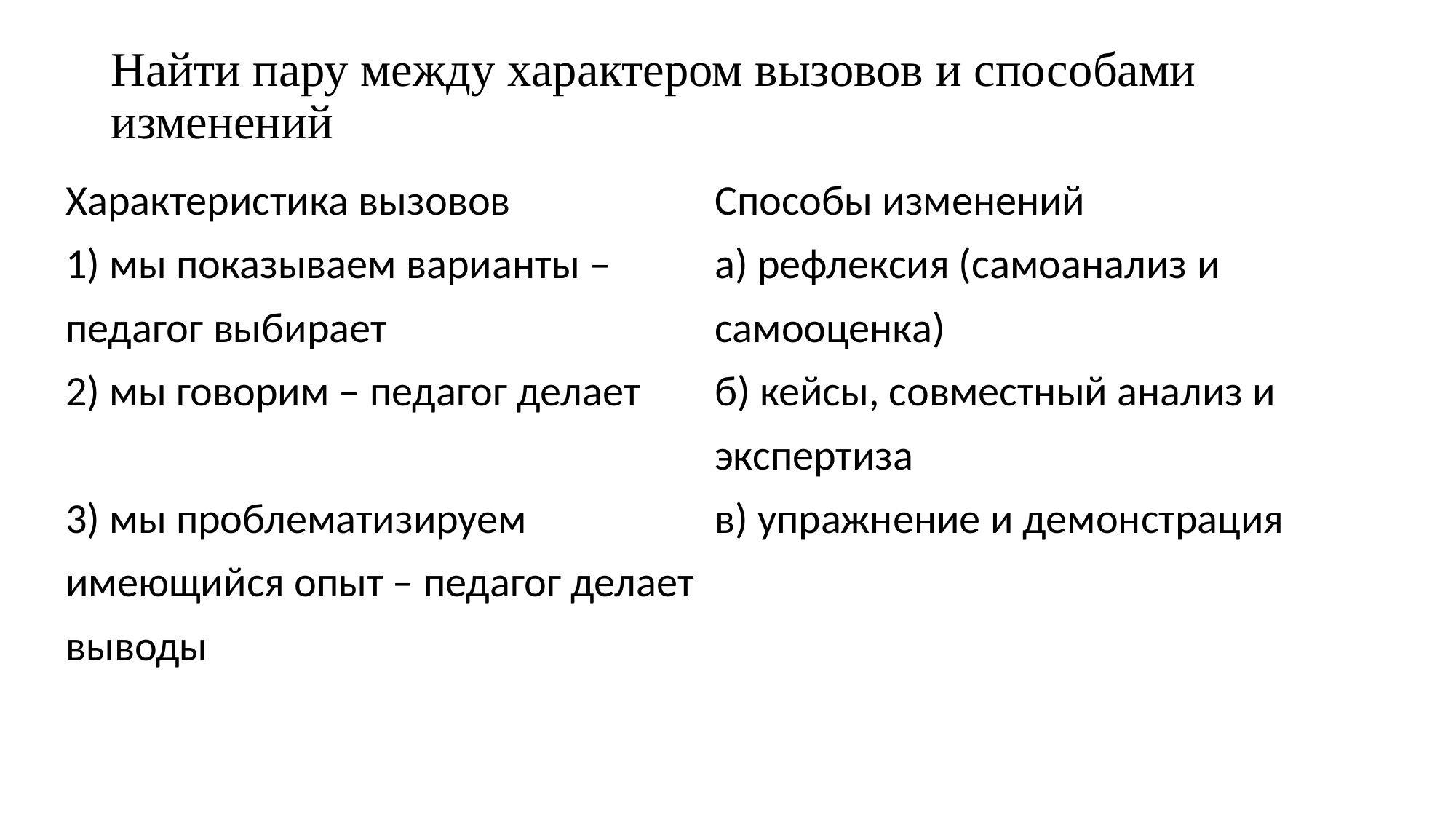

# Найти пару между характером вызовов и способами изменений
| Характеристика вызовов | Способы изменений |
| --- | --- |
| 1) мы показываем варианты – педагог выбирает | а) рефлексия (самоанализ и самооценка) |
| 2) мы говорим – педагог делает | б) кейсы, совместный анализ и экспертиза |
| 3) мы проблематизируем имеющийся опыт – педагог делает выводы | в) упражнение и демонстрация |